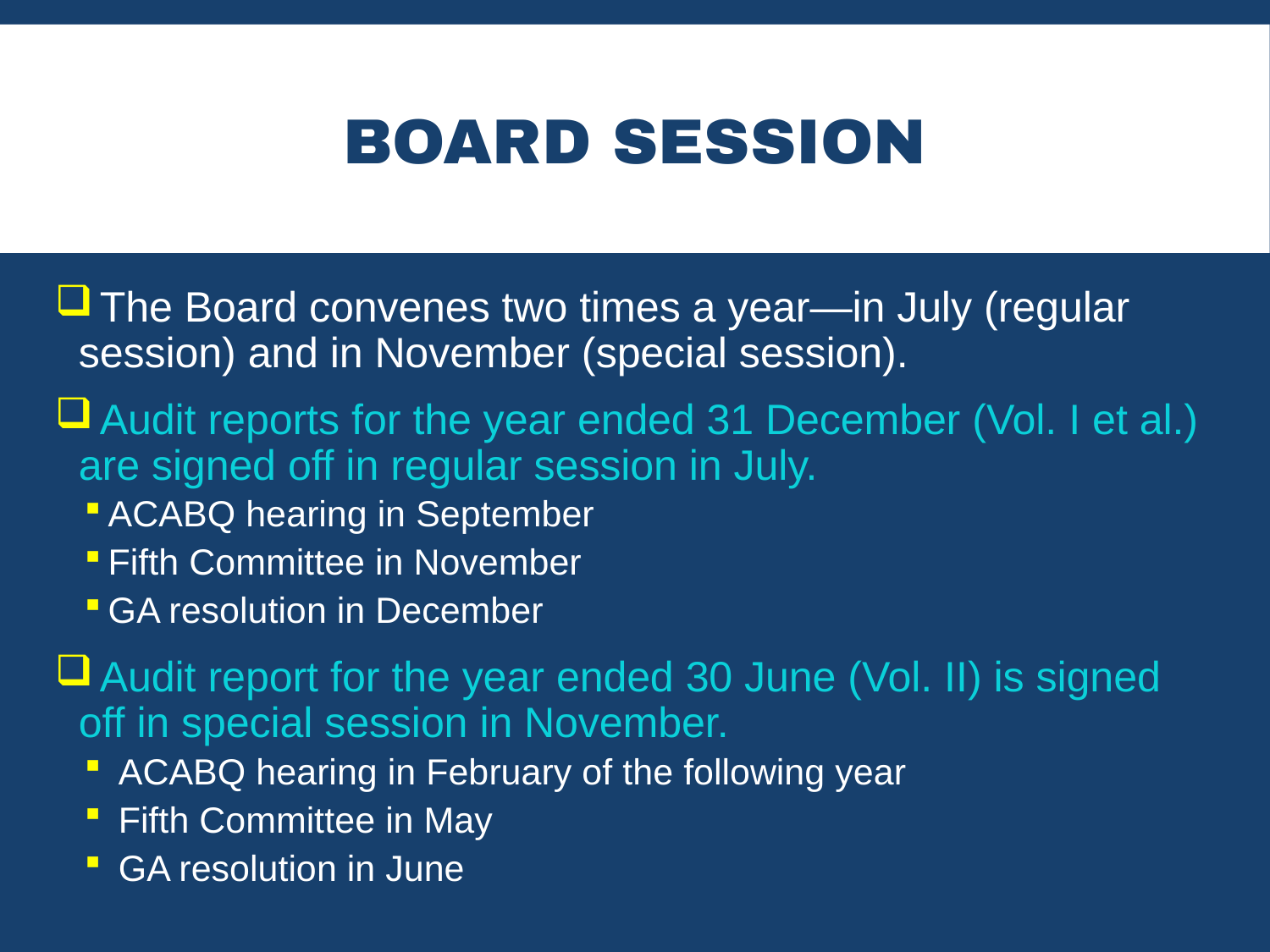

# Board session
 The Board convenes two times a year—in July (regular session) and in November (special session).
 Audit reports for the year ended 31 December (Vol. I et al.) are signed off in regular session in July.
ACABQ hearing in September
Fifth Committee in November
GA resolution in December
 Audit report for the year ended 30 June (Vol. II) is signed off in special session in November.
 ACABQ hearing in February of the following year
 Fifth Committee in May
 GA resolution in June